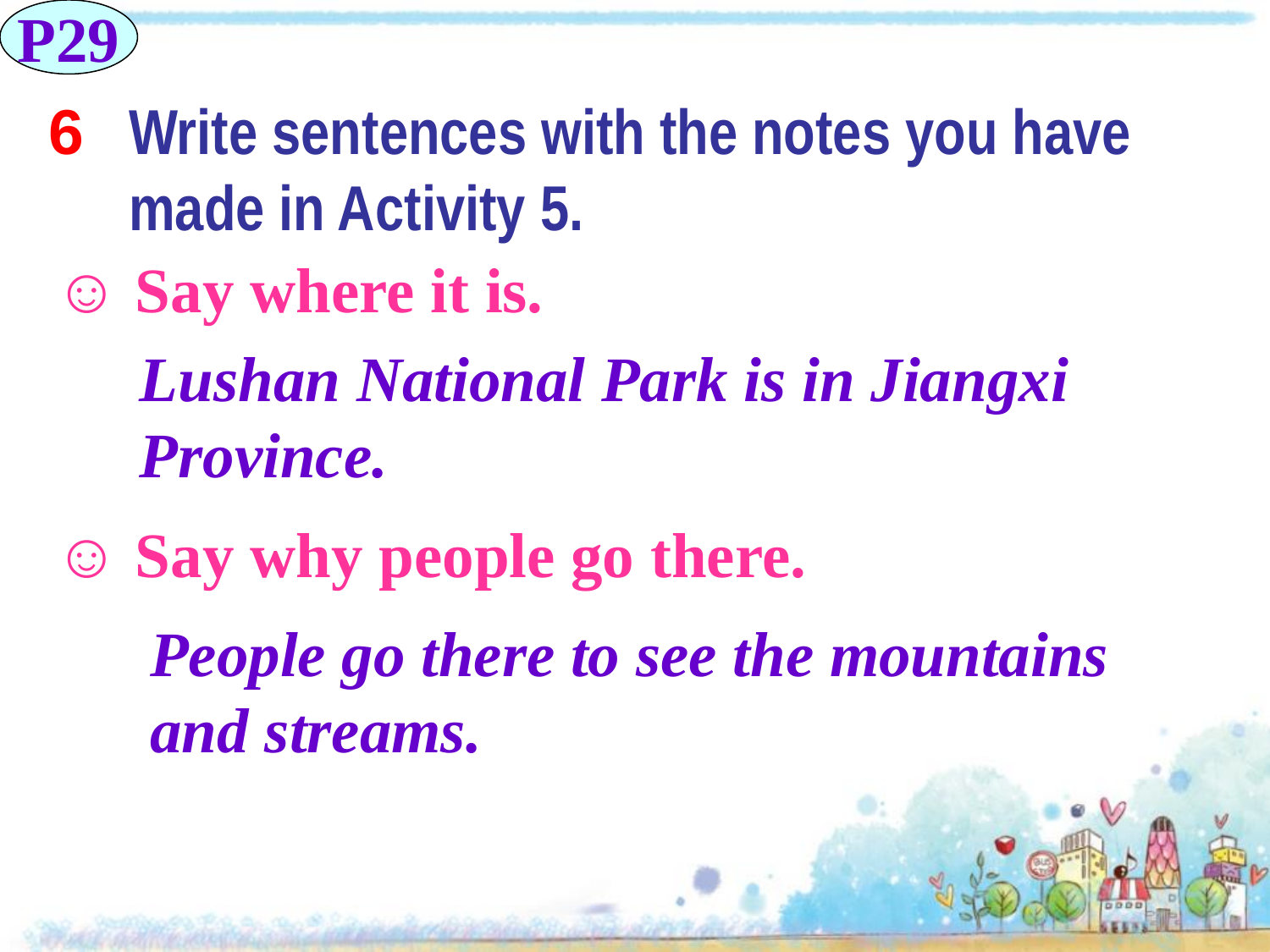

P29
6
Write sentences with the notes you have made in Activity 5.
☺ Say where it is.
Lushan National Park is in Jiangxi Province.
☺ Say why people go there.
People go there to see the mountains and streams.